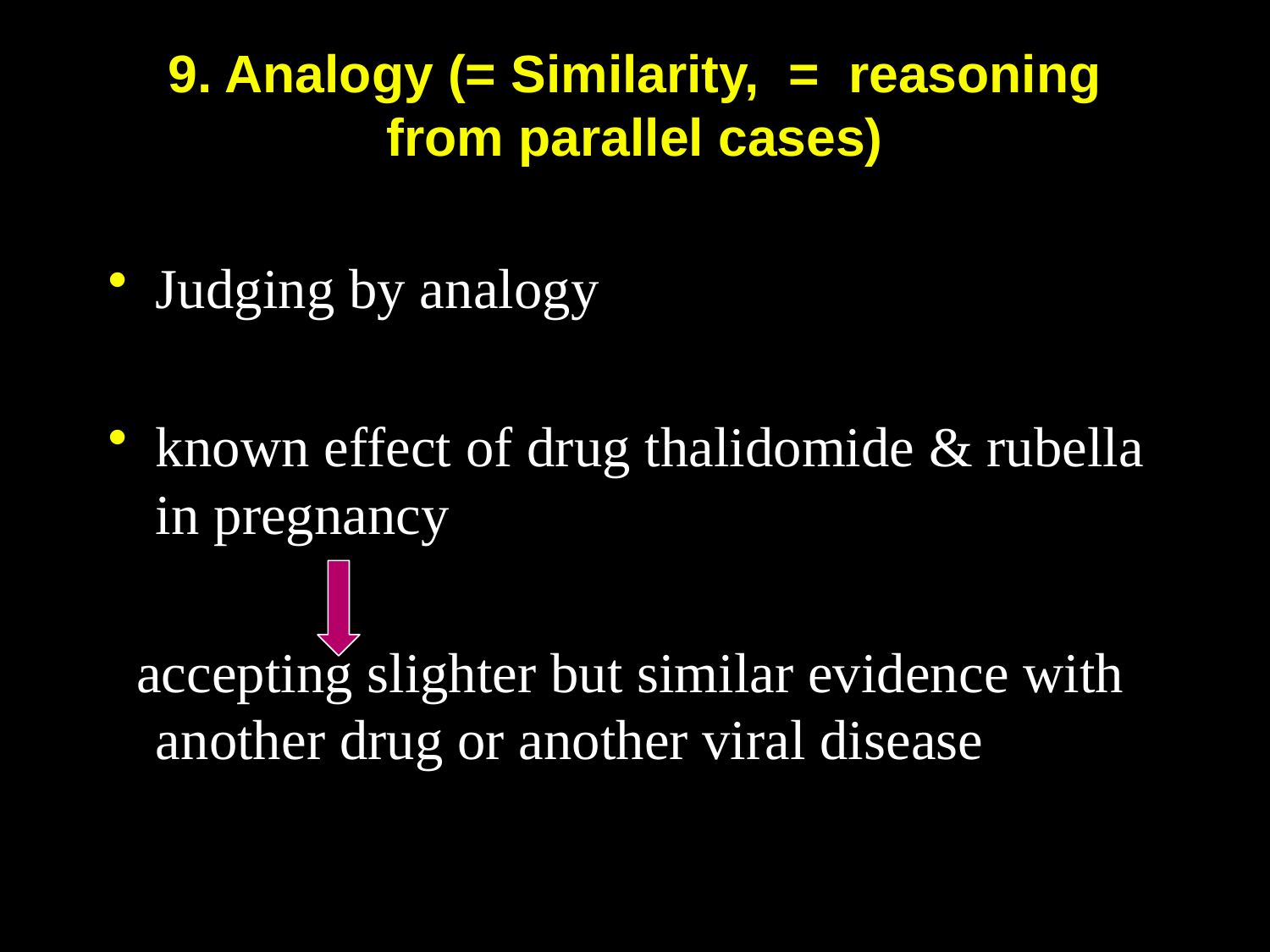

# 9. Analogy (= Similarity,  =  reasoning from parallel cases)
Judging by analogy

known effect of drug thalidomide & rubella in pregnancy

  accepting slighter but similar evidence with another drug or another viral disease